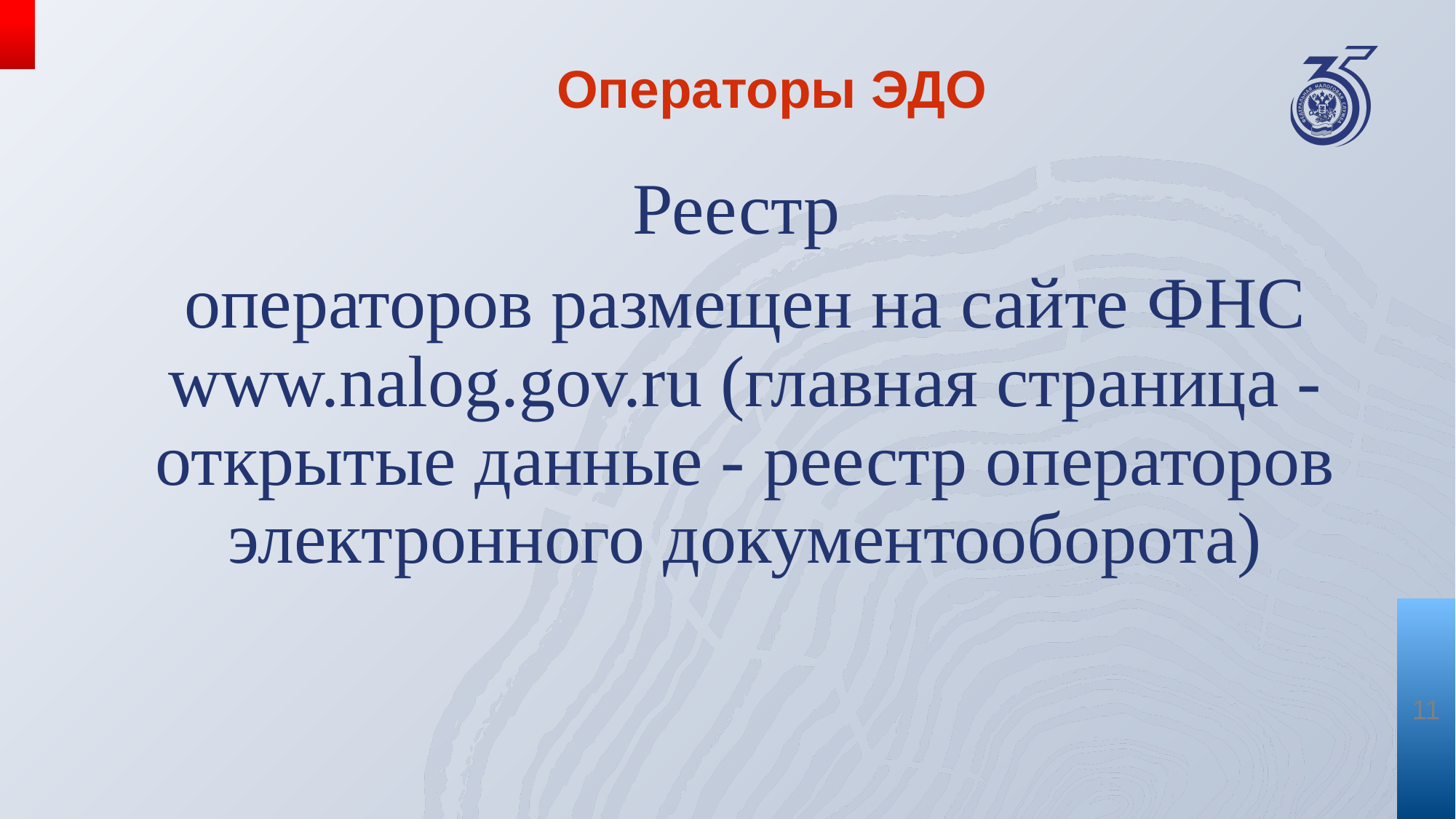

# Операторы ЭДО
Реестр
операторов размещен на сайте ФНС www.nalog.gov.ru (главная страница - открытые данные - реестр операторов электронного документооборота)
11